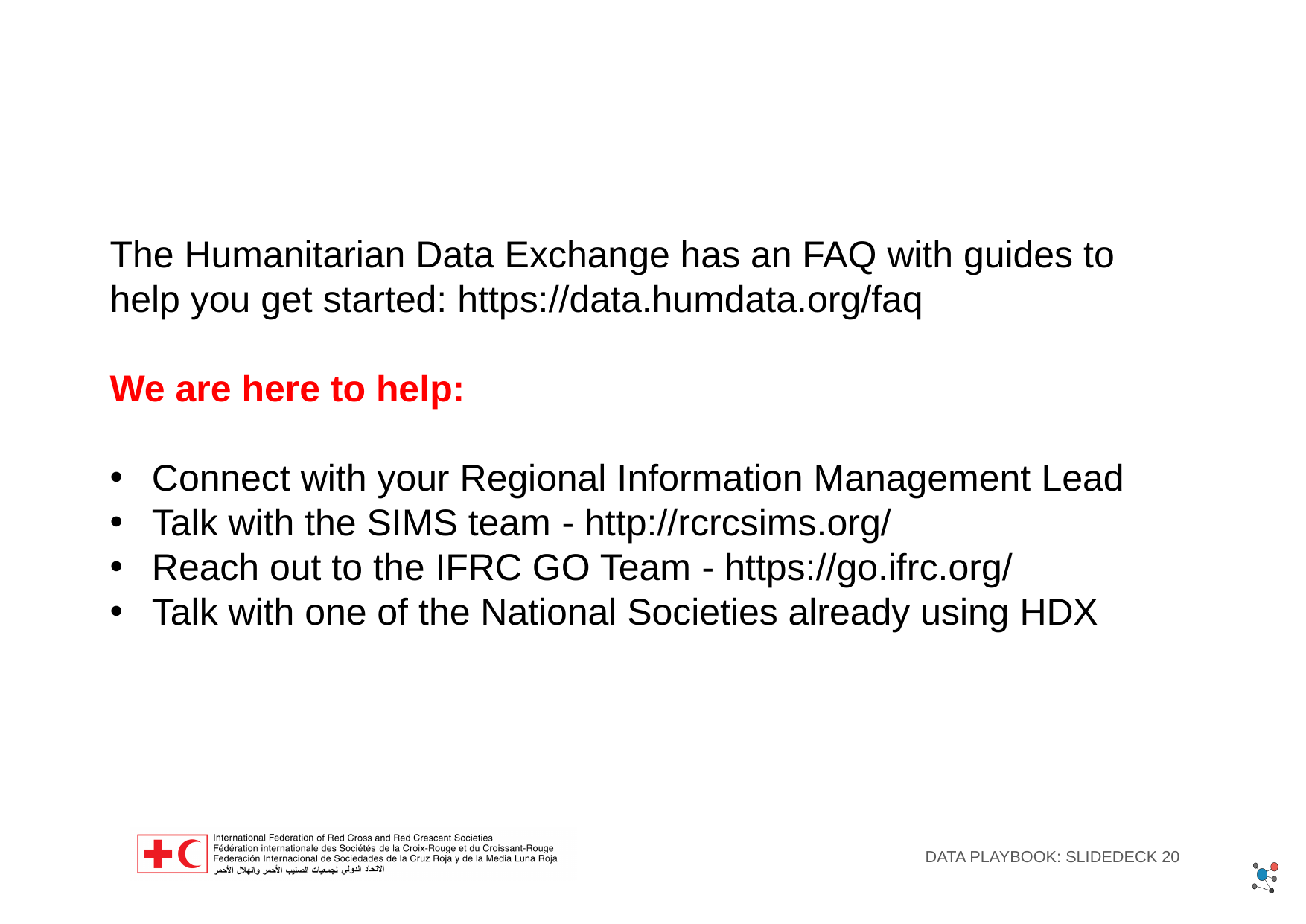

# How to Get Involved

The Humanitarian Data Exchange has an FAQ with guides to help you get started: https://data.humdata.org/faq

We are here to help:

Connect with your Regional Information Management Lead
Talk with the SIMS team - http://rcrcsims.org/
Reach out to the IFRC GO Team - https://go.ifrc.org/
Talk with one of the National Societies already using HDX